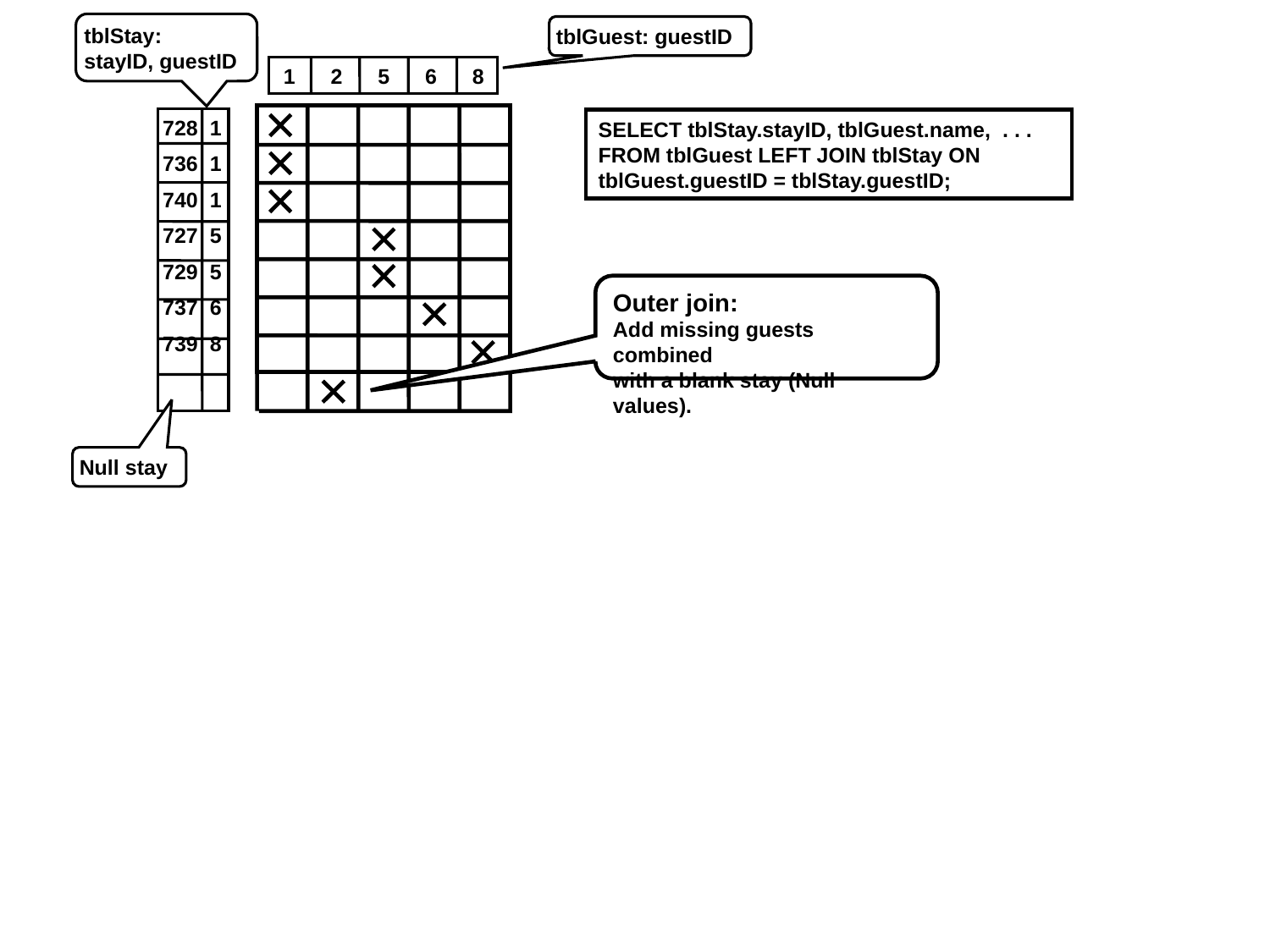

tblStay:
stayID, guestID
tblGuest: guestID
1      2      5      6      8

SELECT tblStay.stayID, tblGuest.name,  . . .
FROM tblGuest LEFT JOIN tblStay ON tblGuest.guestID = tblStay.guestID;
728  1
736  1
740  1
727  5
729  5
737  6
739  8

Outer join:
Add missing guests combined
with a blank stay (Null values).

Null stay